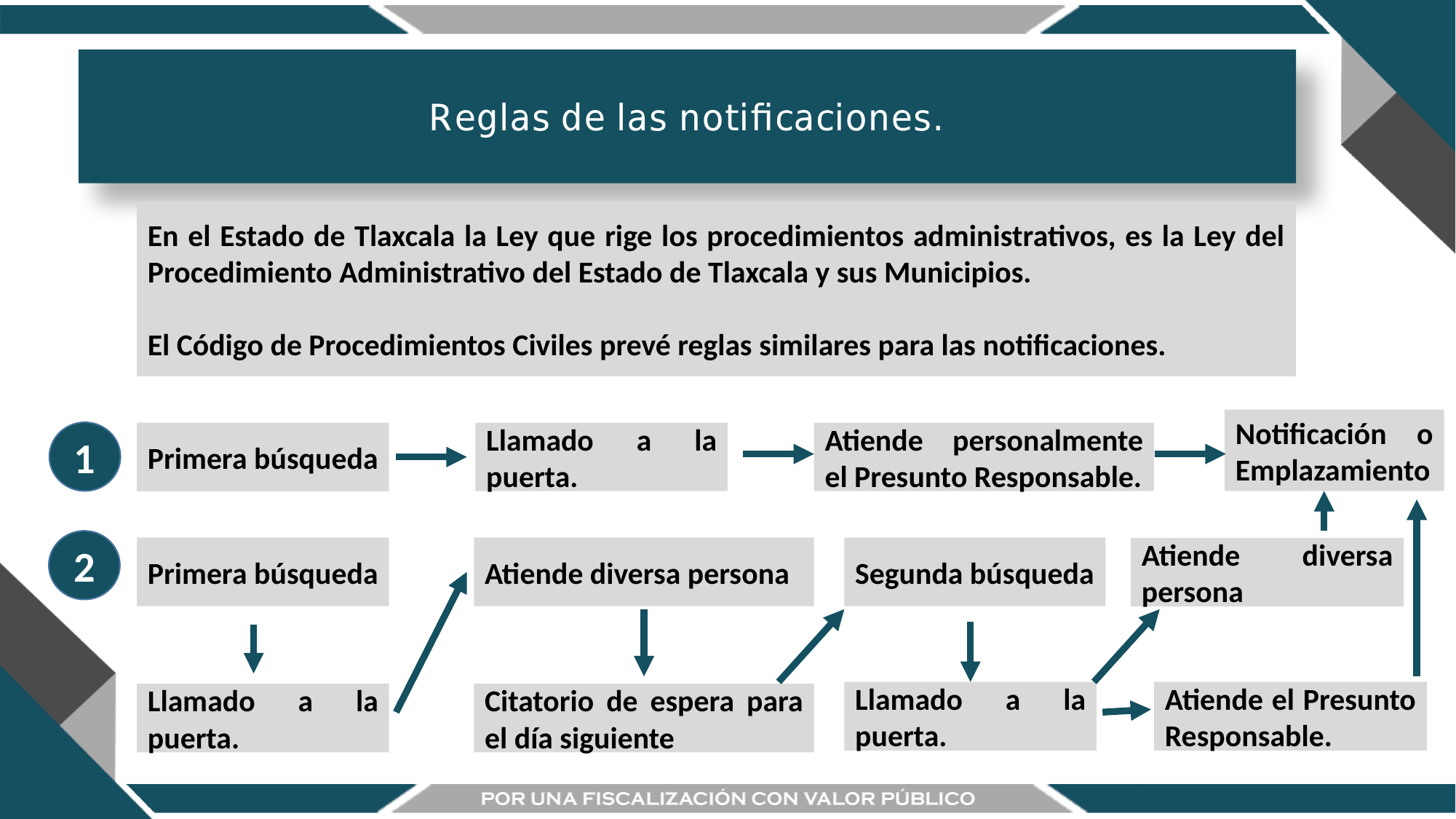

Reglas de las notificaciones.
En el Estado de Tlaxcala la Ley que rige los procedimientos administrativos, es la Ley del Procedimiento Administrativo del Estado de Tlaxcala y sus Municipios.

El Código de Procedimientos Civiles prevé reglas similares para las notificaciones.
Notificación  o Emplazamiento
1
Llamado a la puerta.
Atiende personalmente el Presunto Responsable.
Primera búsqueda
2
Primera búsqueda
Atiende diversa persona
Segunda búsqueda
Atiende diversa persona
Llamado a la puerta.
Atiende el Presunto Responsable.
Llamado a la puerta.
Citatorio de espera para el día siguiente